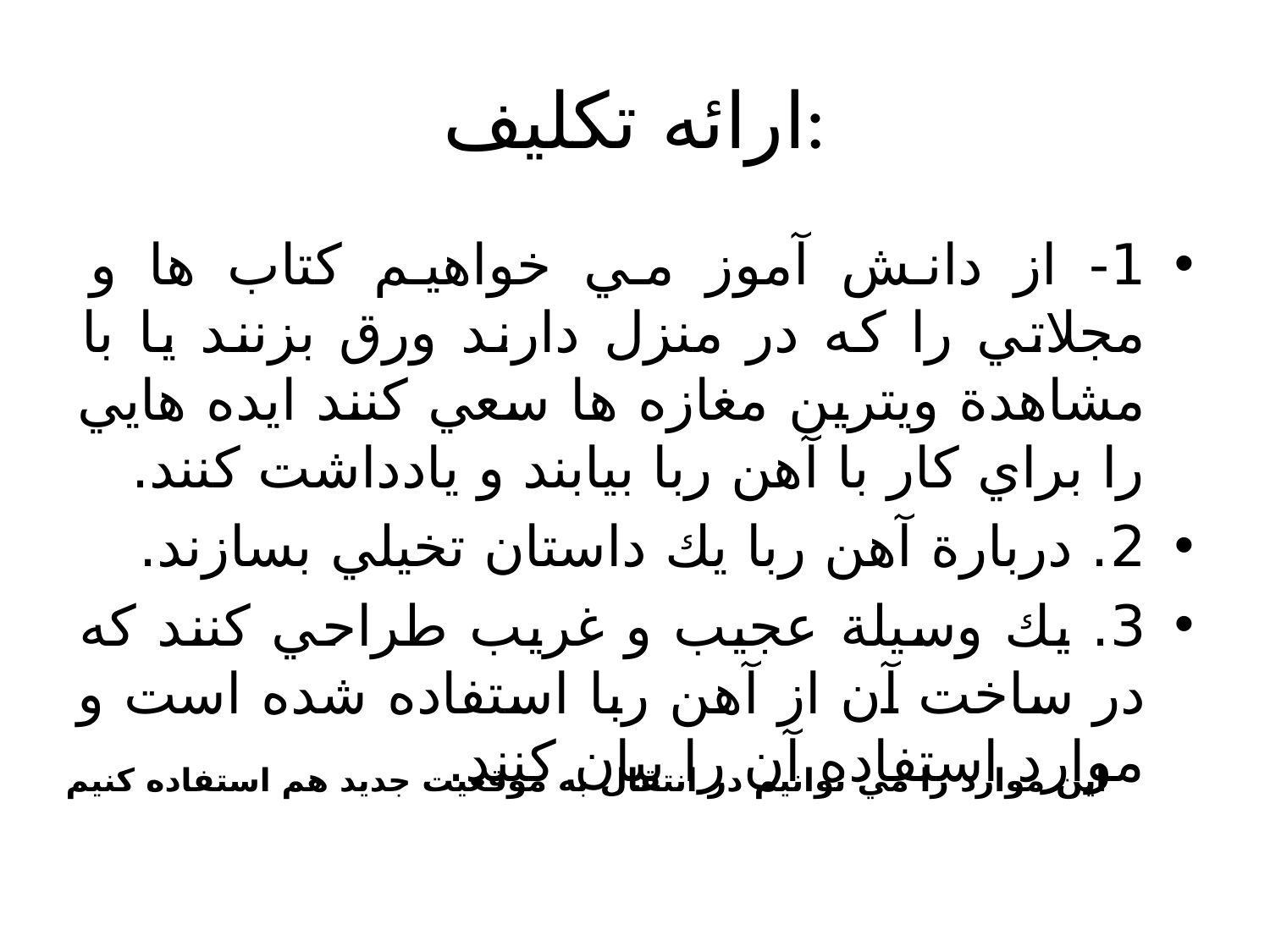

# ارائه تكليف:
1- از دانش آموز مي خواهيم كتاب ها و مجلاتي را كه در منزل دارند ورق بزنند يا با مشاهدة ويترين مغازه ها سعي كنند ايده هايي را براي كار با آهن ربا بيابند و يادداشت كنند.
2. دربارة آهن ربا يك داستان تخيلي بسازند.
3. يك وسيلة عجيب و غريب طراحي كنند كه در ساخت آن از آهن ربا استفاده شده است و موارد استفاده آن را بيان كنند.
اين موارد را مي توانيم در انتقال به موقعيت جديد هم استفاده كنيم